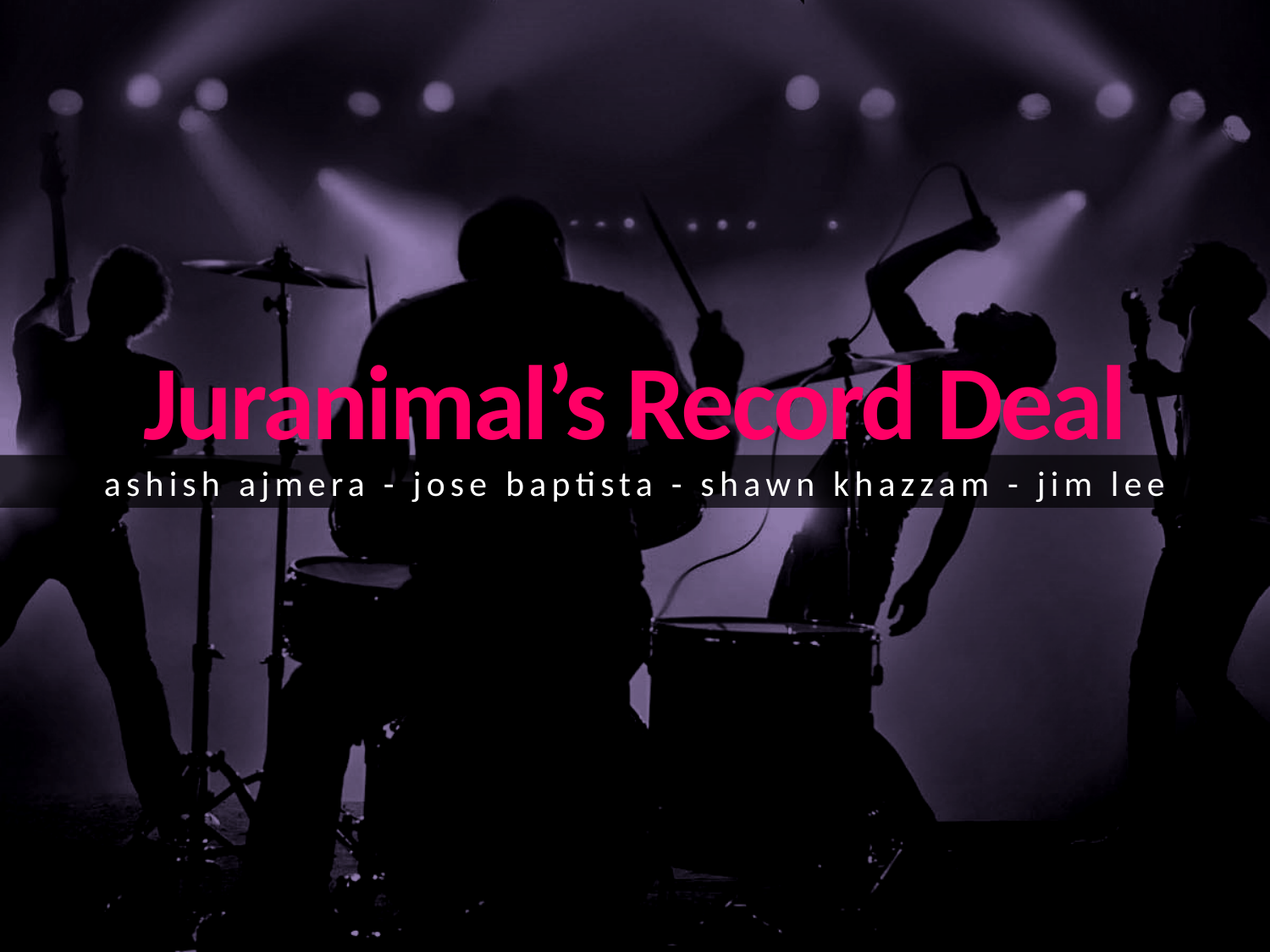

# Juranimal’s Record Deal
ashish ajmera - jose baptista - shawn khazzam - jim lee